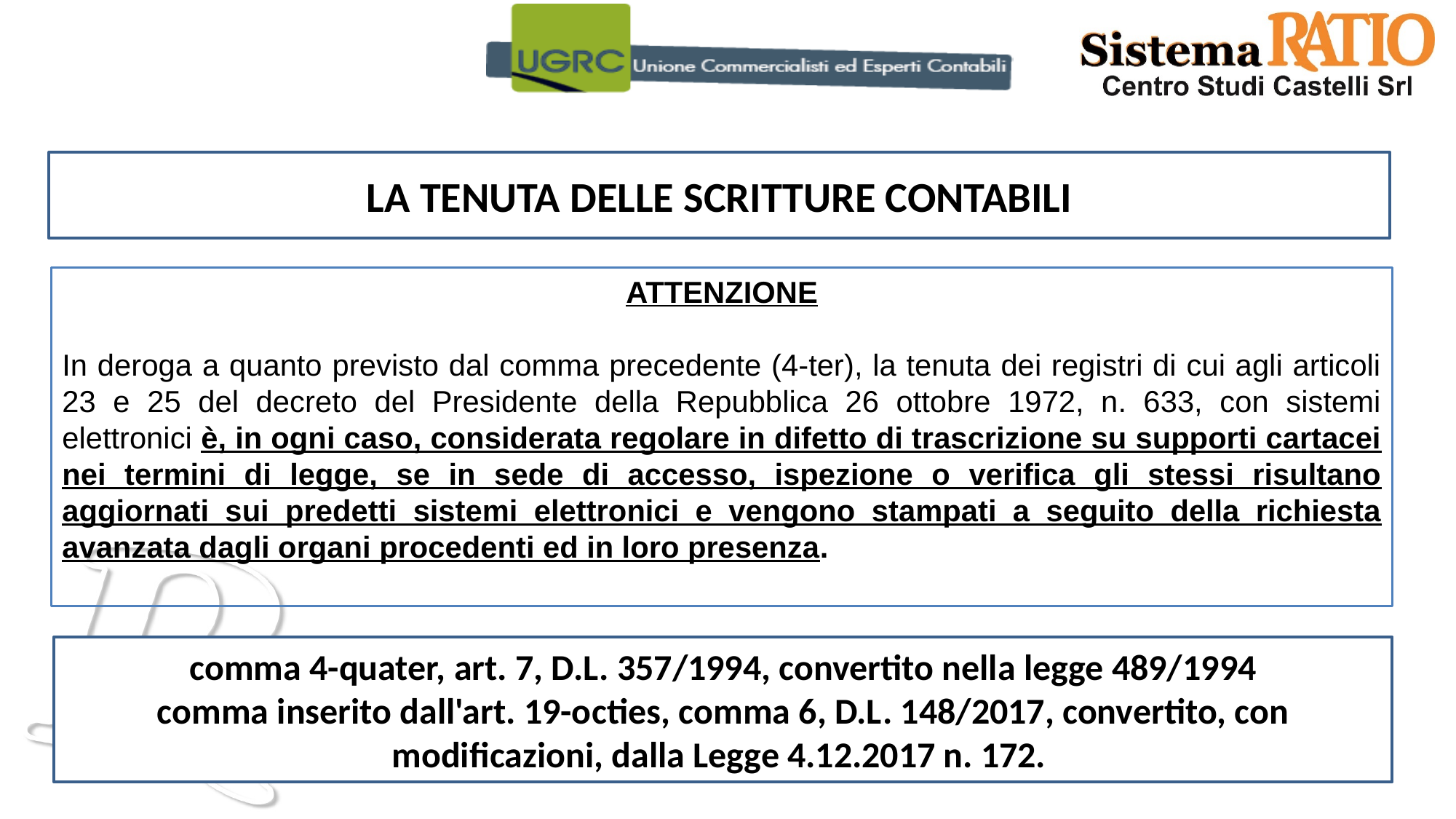

LA TENUTA DELLE SCRITTURE CONTABILI
ATTENZIONE

In deroga a quanto previsto dal comma precedente (4-ter), la tenuta dei registri di cui agli articoli 23 e 25 del decreto del Presidente della Repubblica 26 ottobre 1972, n. 633, con sistemi elettronici è, in ogni caso, considerata regolare in difetto di trascrizione su supporti cartacei nei termini di legge, se in sede di accesso, ispezione o verifica gli stessi risultano aggiornati sui predetti sistemi elettronici e vengono stampati a seguito della richiesta avanzata dagli organi procedenti ed in loro presenza.

comma 4-quater, art. 7, D.L. 357/1994, convertito nella legge 489/1994
comma inserito dall'art. 19-octies, comma 6, D.L. 148/2017, convertito, con modificazioni, dalla Legge 4.12.2017 n. 172.